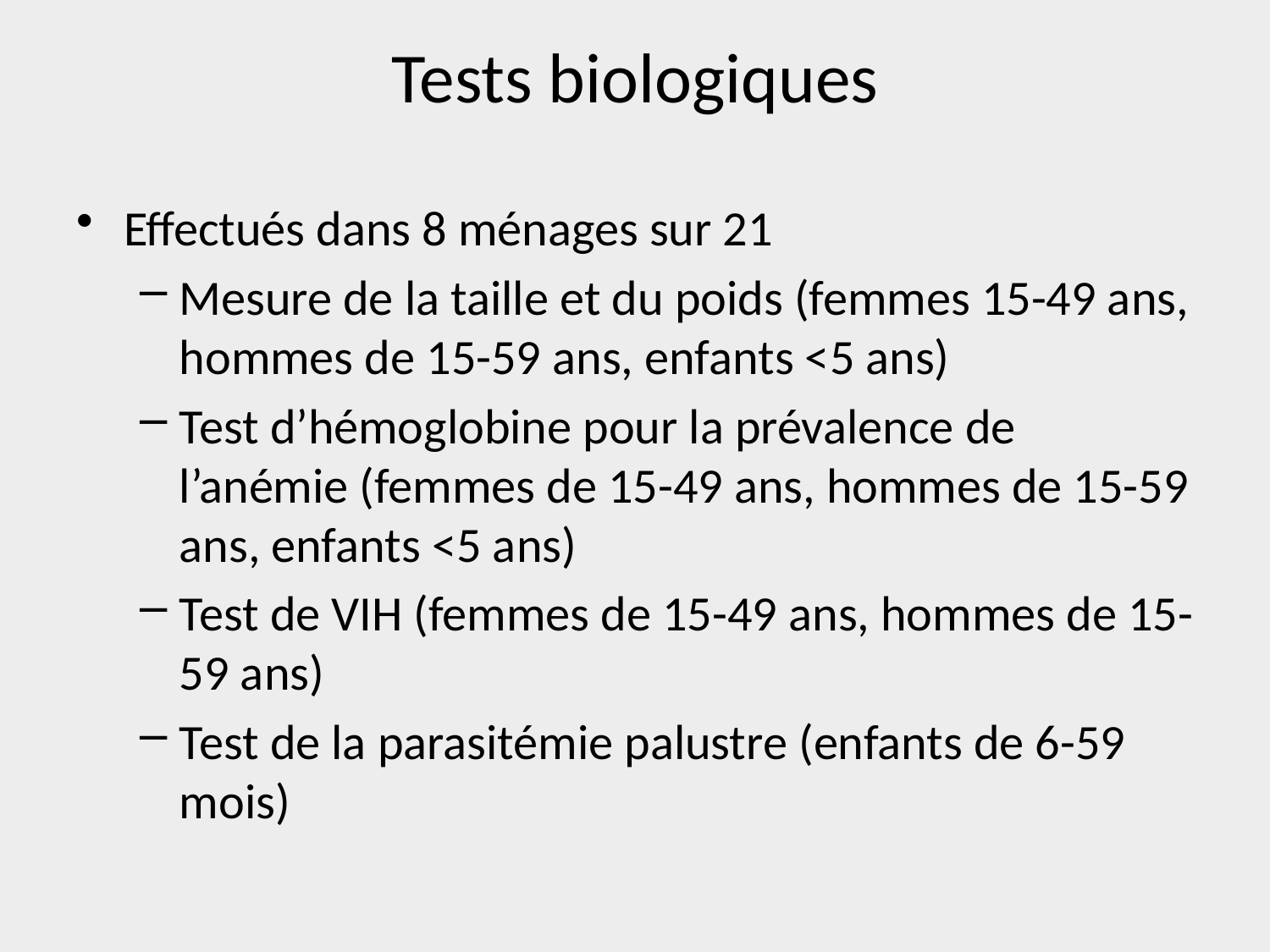

# Tests biologiques
Effectués dans 8 ménages sur 21
Mesure de la taille et du poids (femmes 15-49 ans, hommes de 15-59 ans, enfants <5 ans)
Test d’hémoglobine pour la prévalence de l’anémie (femmes de 15-49 ans, hommes de 15-59 ans, enfants <5 ans)
Test de VIH (femmes de 15-49 ans, hommes de 15-59 ans)
Test de la parasitémie palustre (enfants de 6-59 mois)